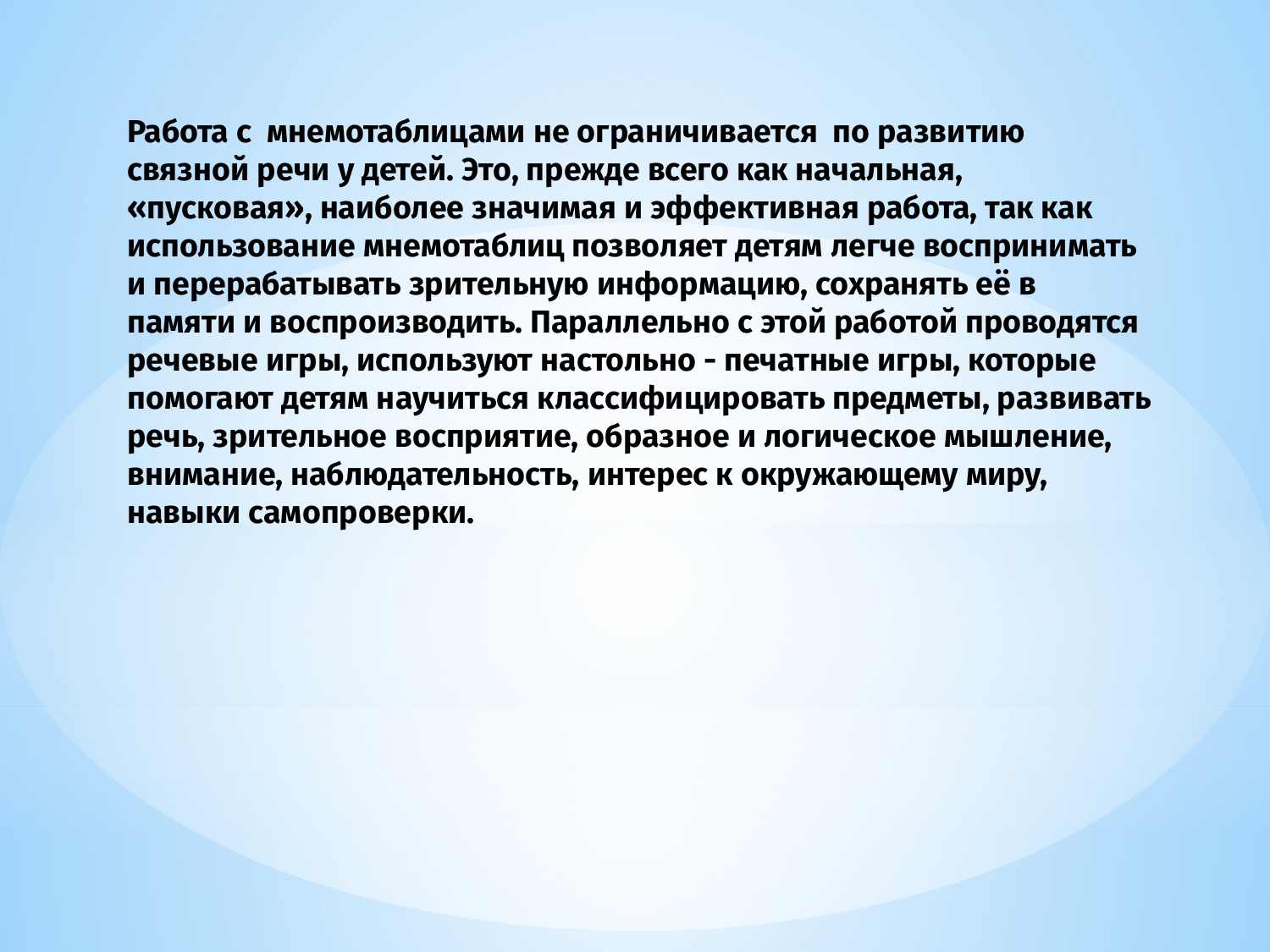

Работа с  мнемотаблицами не ограничивается  по развитию связной речи у детей. Это, прежде всего как начальная, «пусковая», наиболее значимая и эффективная работа, так как использование мнемотаблиц позволяет детям легче воспринимать и перерабатывать зрительную информацию, сохранять её в памяти и воспроизводить. Параллельно с этой работой проводятся речевые игры, используют настольно - печатные игры, которые помогают детям научиться классифицировать предметы, развивать речь, зрительное восприятие, образное и логическое мышление, внимание, наблюдательность, интерес к окружающему миру, навыки самопроверки.